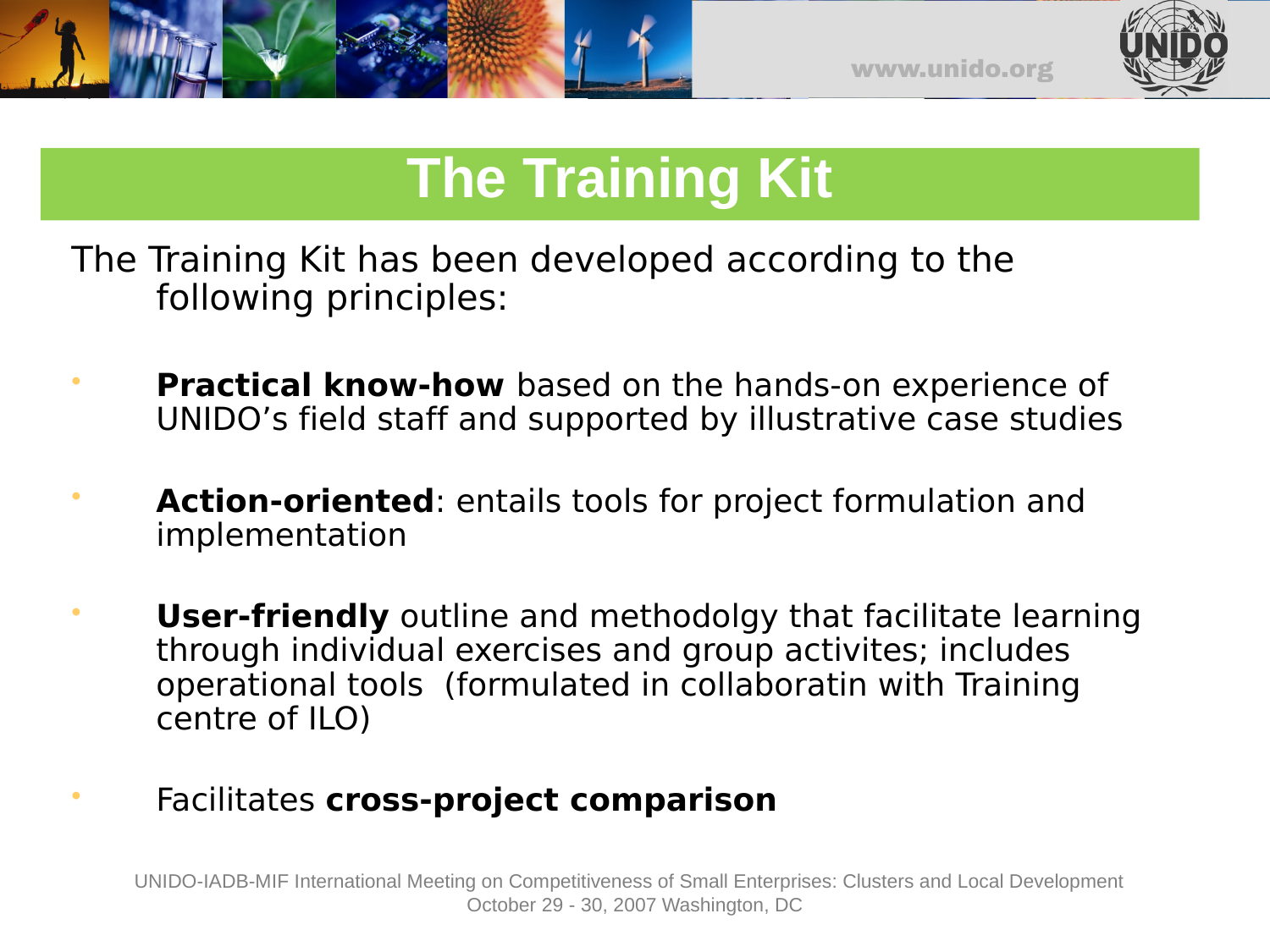

# The Training Kit
The Training Kit has been developed according to the following principles:

Practical know-how based on the hands-on experience of UNIDO’s field staff and supported by illustrative case studies

Action-oriented: entails tools for project formulation and implementation

User-friendly outline and methodolgy that facilitate learning through individual exercises and group activites; includes  operational tools  (formulated in collaboratin with Training centre of ILO)

Facilitates cross-project comparison